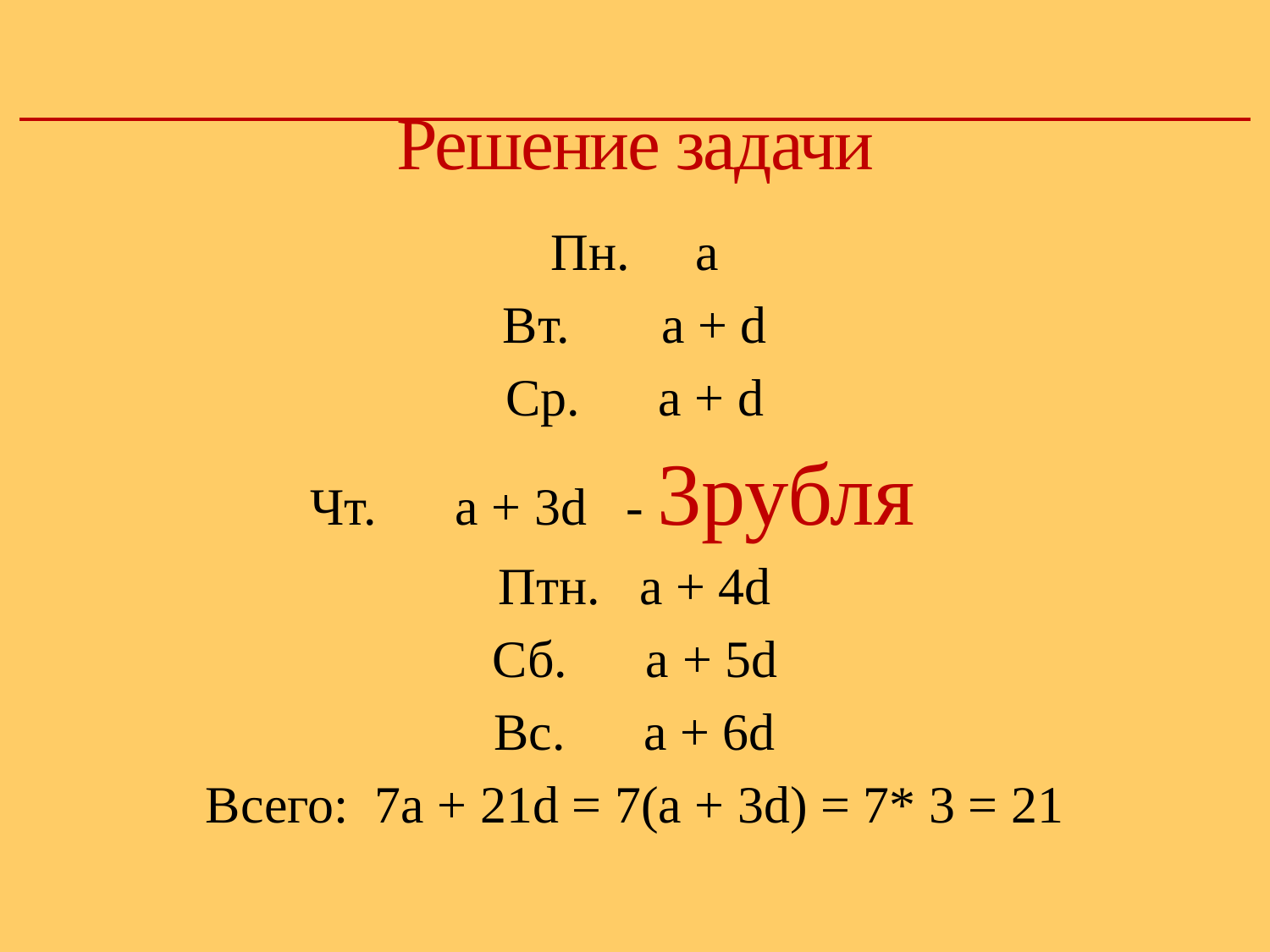

# Решение задачи

Пн.     а
Вт.       a + d
Ср.      a + d
Чт.      a + 3d   - 3рубля
Птн.   а + 4d
Сб.      a + 5d
Вс.      а + 6d
Всего:  7а + 21d = 7(a + 3d) = 7* 3 = 21